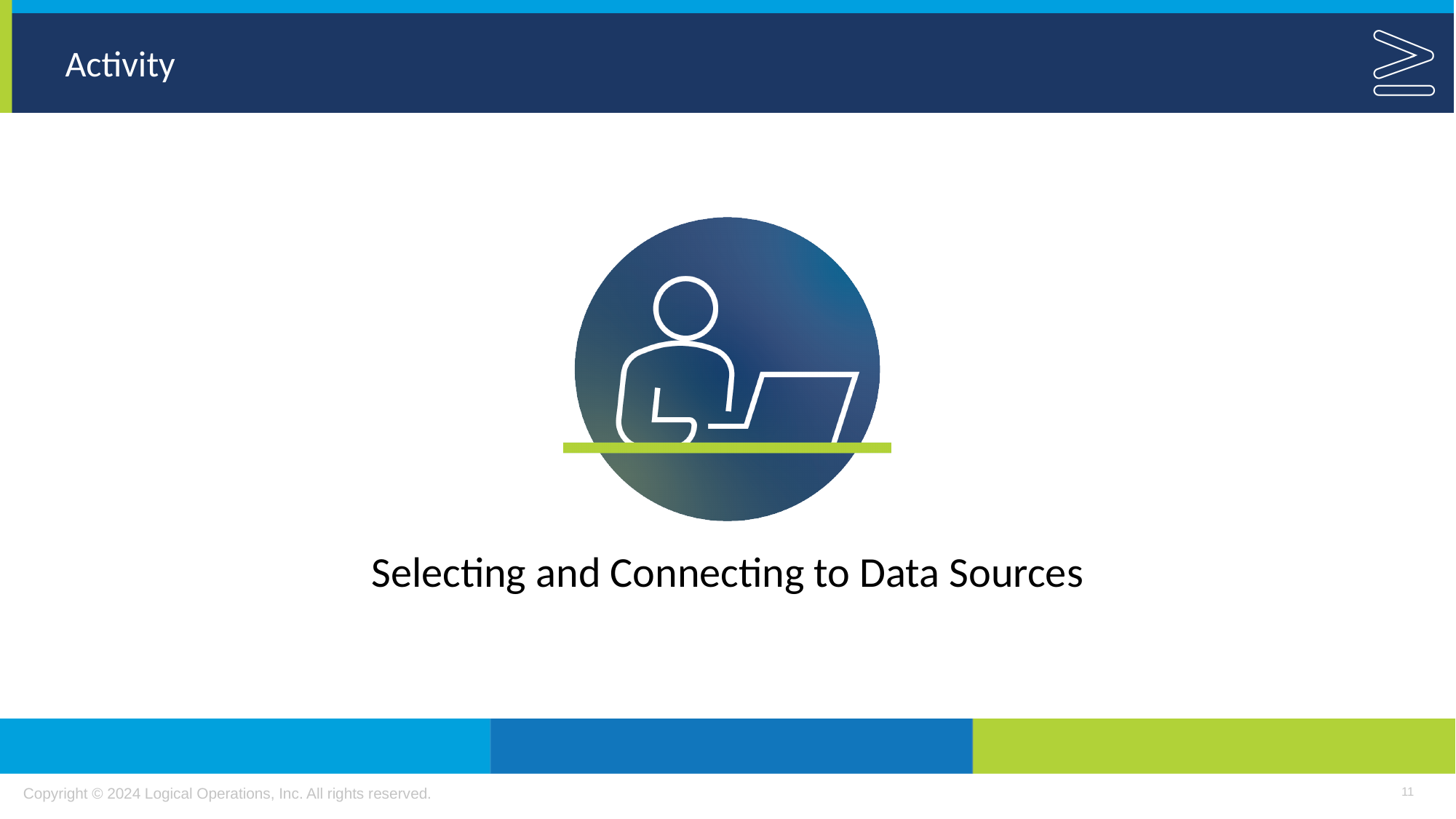

Selecting and Connecting to Data Sources
11